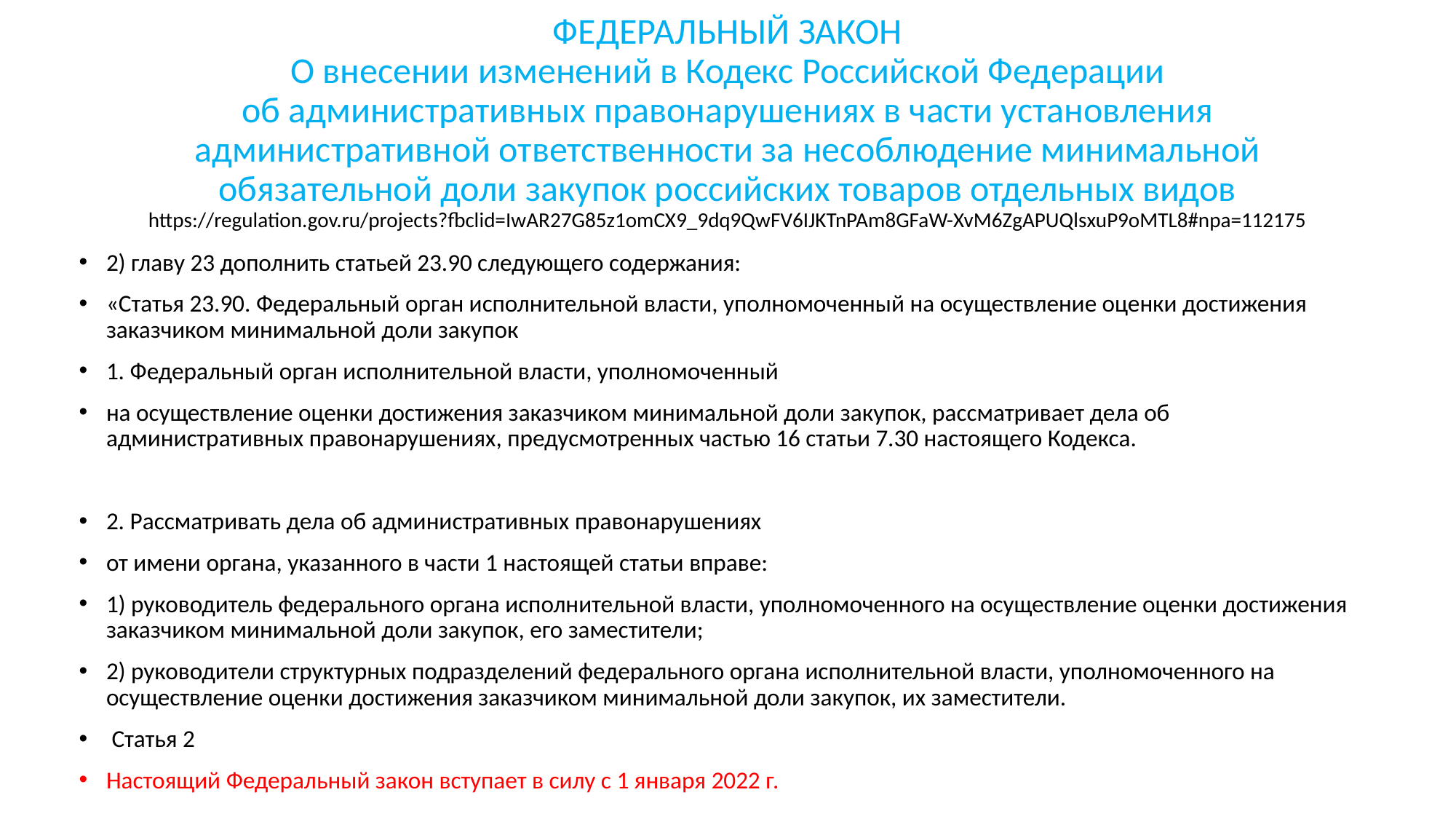

# ФЕДЕРАЛЬНЫЙ ЗАКОН О внесении изменений в Кодекс Российской Федерации ‎об административных правонарушениях в части установления административной ответственности за несоблюдение минимальной обязательной доли закупок российских товаров отдельных видов https://regulation.gov.ru/projects?fbclid=IwAR27G85z1omCX9_9dq9QwFV6IJKTnPAm8GFaW-XvM6ZgAPUQlsxuP9oMTL8#npa=112175
2) главу 23 дополнить статьей 23.90 следующего содержания:
«Статья 23.90. Федеральный орган исполнительной власти, уполномоченный на осуществление оценки достижения заказчиком минимальной доли закупок
1. Федеральный орган исполнительной власти, уполномоченный
‎на осуществление оценки достижения заказчиком минимальной доли закупок, рассматривает дела об административных правонарушениях, предусмотренных частью 16 статьи 7.30 настоящего Кодекса.

2. Рассматривать дела об административных правонарушениях
‎от имени органа, указанного в части 1 настоящей статьи вправе:
1) руководитель федерального органа исполнительной власти, уполномоченного на осуществление оценки достижения заказчиком минимальной доли закупок, его заместители;
2) руководители структурных подразделений федерального органа исполнительной власти, уполномоченного на осуществление оценки достижения заказчиком минимальной доли закупок, их заместители.
 Статья 2
Настоящий Федеральный закон вступает в силу с 1 января 2022 г.